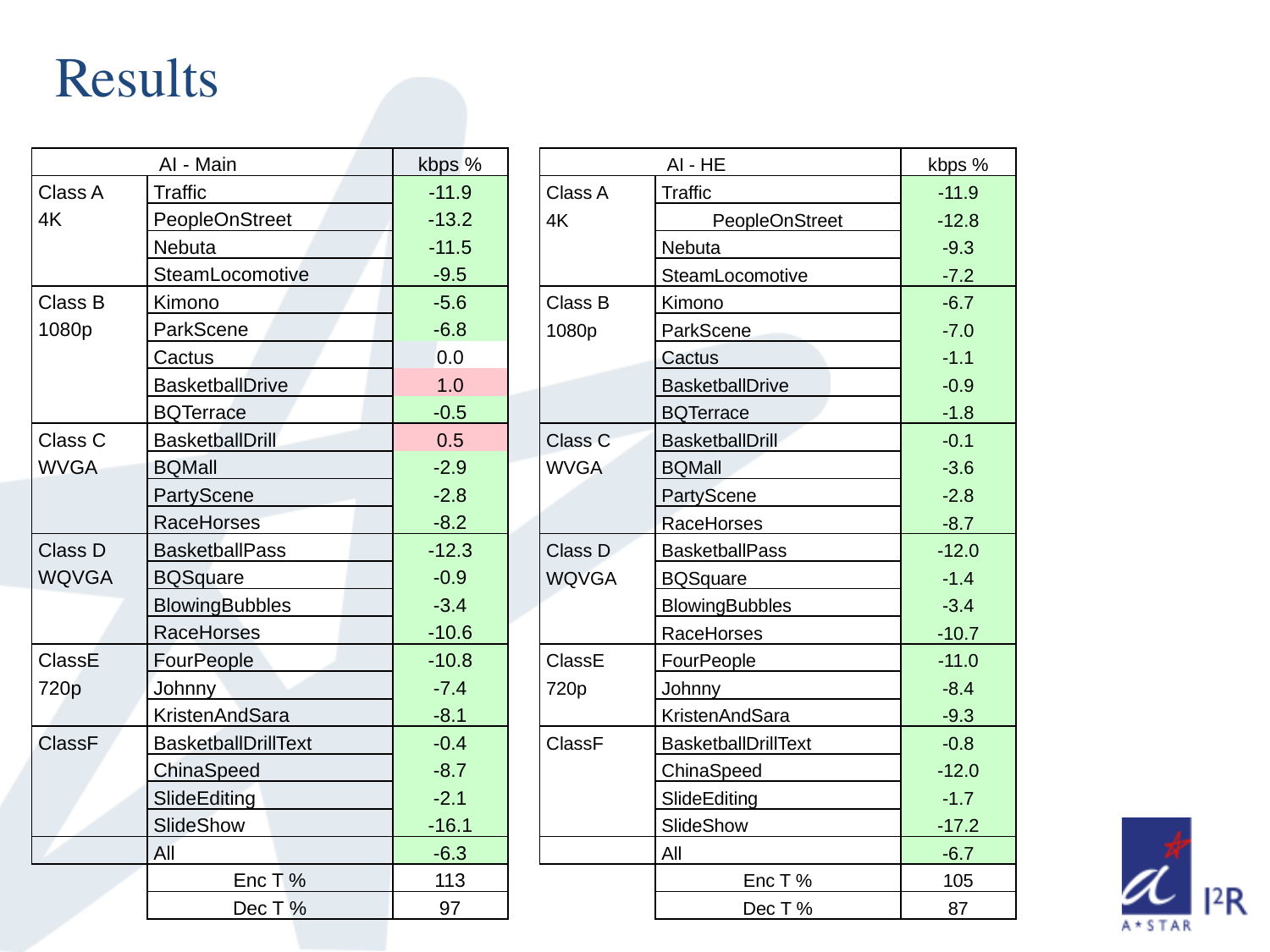

# Results
|  | AI - Main | kbps % |
| --- | --- | --- |
| Class A | Traffic | -11.9 |
| 4K | PeopleOnStreet | -13.2 |
|  | Nebuta | -11.5 |
|  | SteamLocomotive | -9.5 |
| Class B | Kimono | -5.6 |
| 1080p | ParkScene | -6.8 |
|  | Cactus | 0.0 |
|  | BasketballDrive | 1.0 |
|  | BQTerrace | -0.5 |
| Class C | BasketballDrill | 0.5 |
| WVGA | BQMall | -2.9 |
|  | PartyScene | -2.8 |
|  | RaceHorses | -8.2 |
| Class D | BasketballPass | -12.3 |
| WQVGA | BQSquare | -0.9 |
|  | BlowingBubbles | -3.4 |
|  | RaceHorses | -10.6 |
| ClassE | FourPeople | -10.8 |
| 720p | Johnny | -7.4 |
|  | KristenAndSara | -8.1 |
| ClassF | BasketballDrillText | -0.4 |
|  | ChinaSpeed | -8.7 |
|  | SlideEditing | -2.1 |
|  | SlideShow | -16.1 |
|  | All | -6.3 |
|  | Enc T % | 113 |
|  | Dec T % | 97 |
|  | AI - HE | kbps % |
| --- | --- | --- |
| Class A | Traffic | -11.9 |
| 4K | PeopleOnStreet | -12.8 |
|  | Nebuta | -9.3 |
|  | SteamLocomotive | -7.2 |
| Class B | Kimono | -6.7 |
| 1080p | ParkScene | -7.0 |
|  | Cactus | -1.1 |
|  | BasketballDrive | -0.9 |
|  | BQTerrace | -1.8 |
| Class C | BasketballDrill | -0.1 |
| WVGA | BQMall | -3.6 |
|  | PartyScene | -2.8 |
|  | RaceHorses | -8.7 |
| Class D | BasketballPass | -12.0 |
| WQVGA | BQSquare | -1.4 |
|  | BlowingBubbles | -3.4 |
|  | RaceHorses | -10.7 |
| ClassE | FourPeople | -11.0 |
| 720p | Johnny | -8.4 |
|  | KristenAndSara | -9.3 |
| ClassF | BasketballDrillText | -0.8 |
|  | ChinaSpeed | -12.0 |
|  | SlideEditing | -1.7 |
|  | SlideShow | -17.2 |
|  | All | -6.7 |
|  | Enc T % | 105 |
|  | Dec T % | 87 |